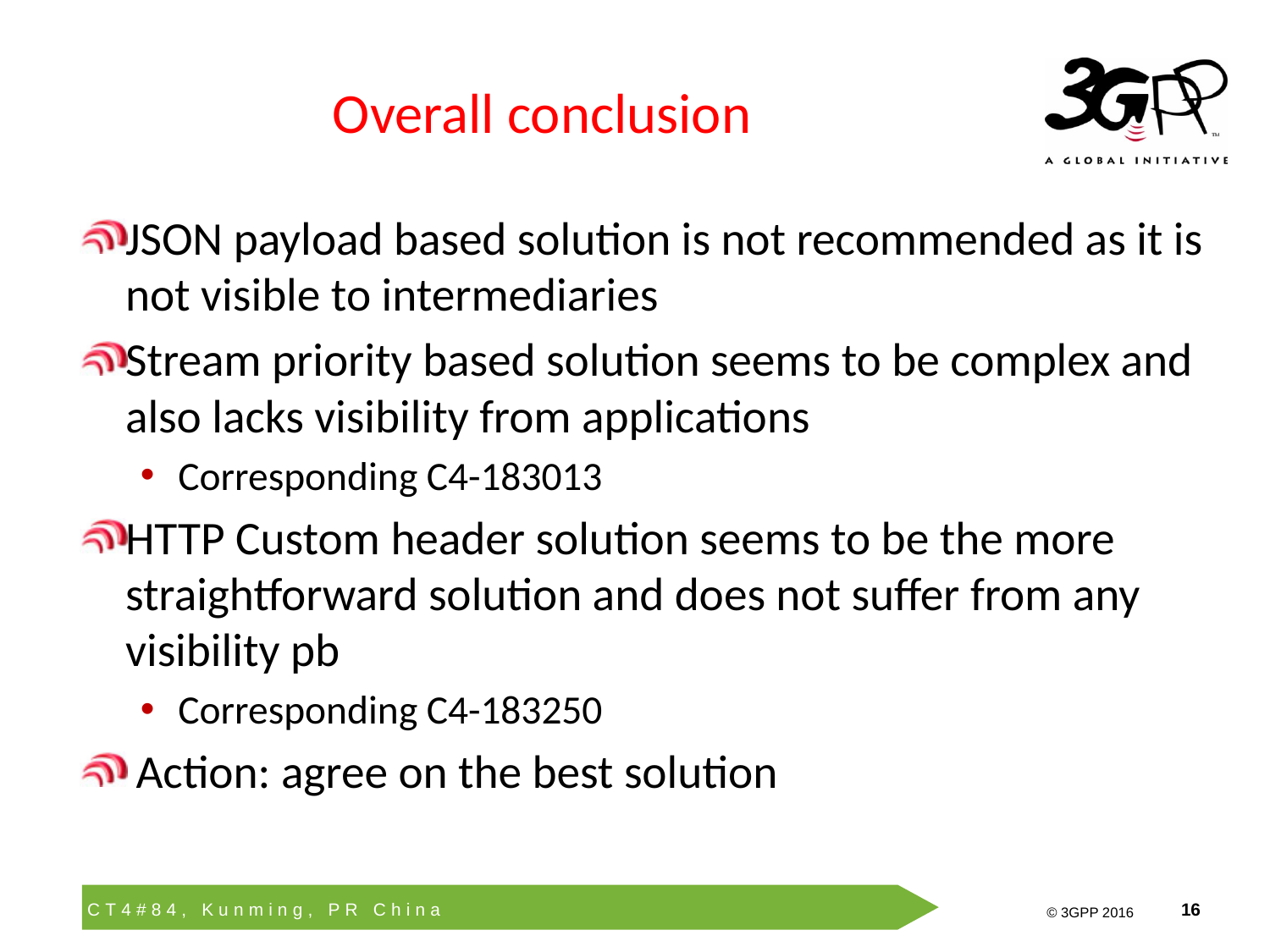

# Overall conclusion
JSON payload based solution is not recommended as it is not visible to intermediaries
Stream priority based solution seems to be complex and also lacks visibility from applications
Corresponding C4-183013
HTTP Custom header solution seems to be the more straightforward solution and does not suffer from any visibility pb
Corresponding C4-183250
 Action: agree on the best solution